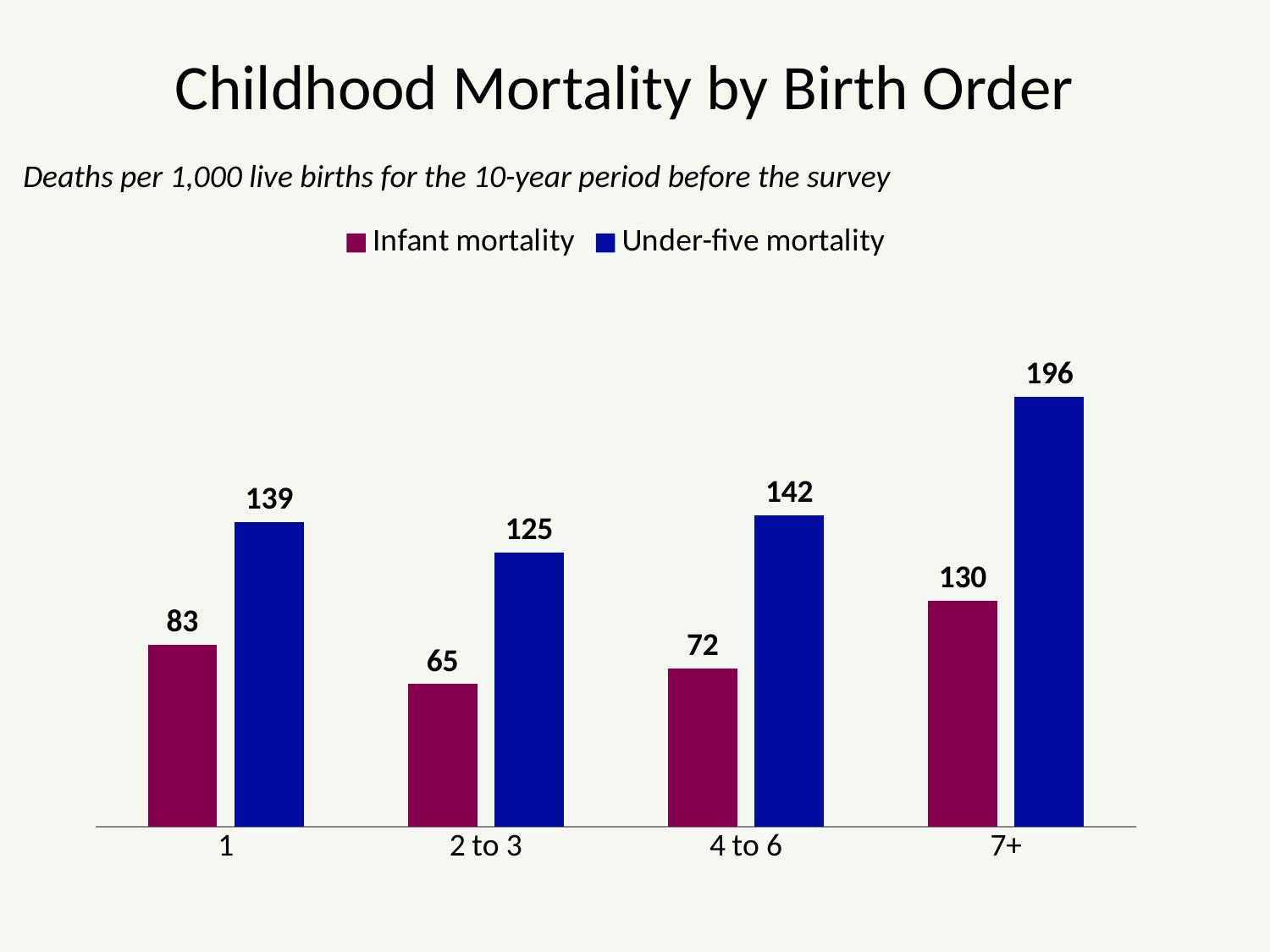

# Childhood Mortality by Birth Order
Deaths per 1,000 live births for the 10-year period before the survey

### Chart

| Category | Infant mortality | Under-five mortality |
|---|---|---|
| 1 | 83.0 | 139.0 |
| 2 to 3 | 65.0 | 125.0 |
| 4 to 6 | 72.0 | 142.0 |
| 7+ | 103.0 | 196.0 |